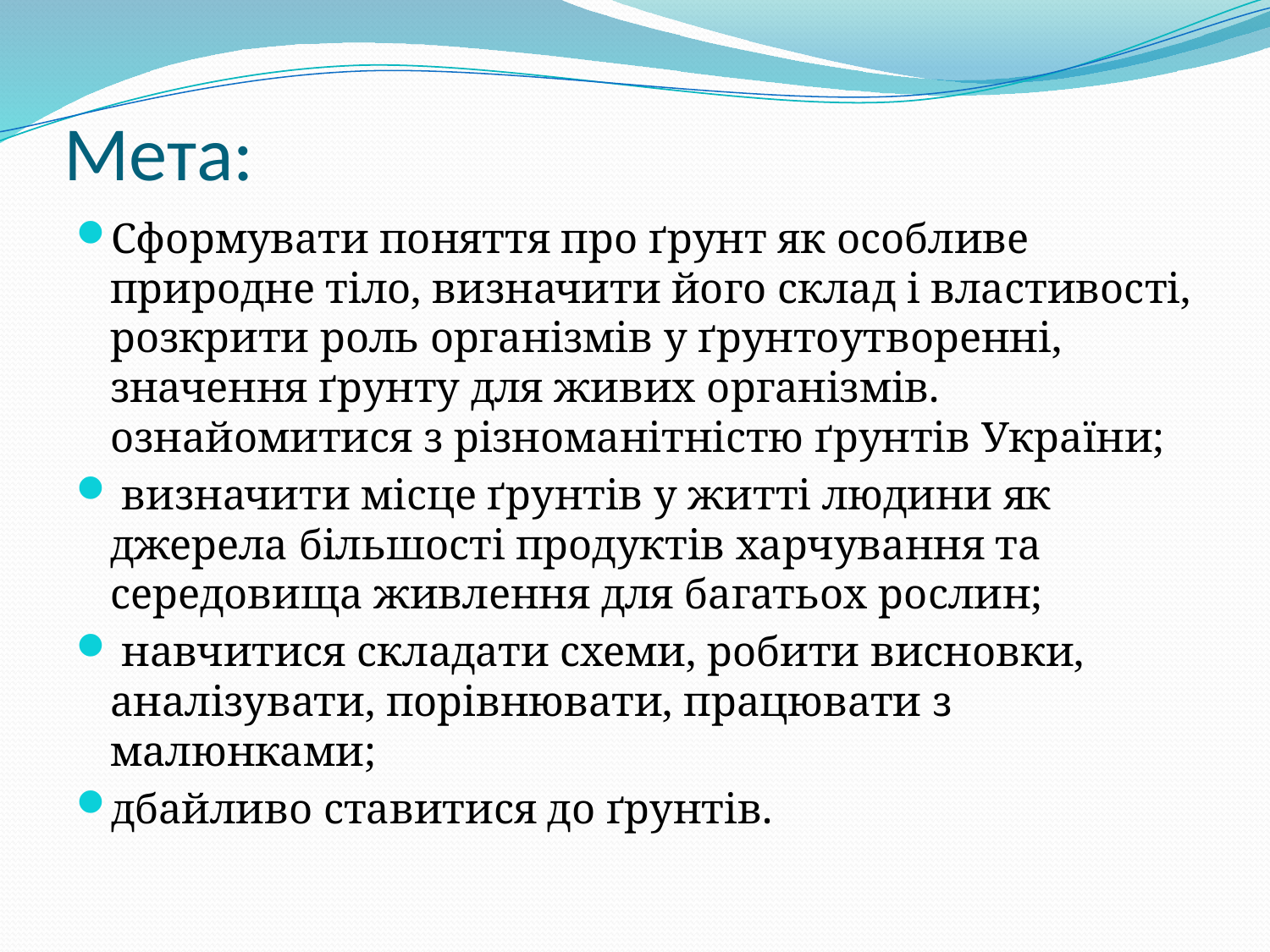

# Мета:
Сформувати поняття про ґрунт як особливе природне тіло, визначити його склад і властивості, розкрити роль організмів у ґрунтоутворенні, значення ґрунту для живих організмів.  ознайомитися з різноманітністю ґрунтів України;
 визначити місце ґрунтів у житті людини як джерела більшості продуктів харчування та середовища живлення для багатьох рослин;
 навчитися складати схеми, робити висновки, аналізувати, порівнювати, працювати з малюнками;
дбайливо ставитися до ґрунтів.